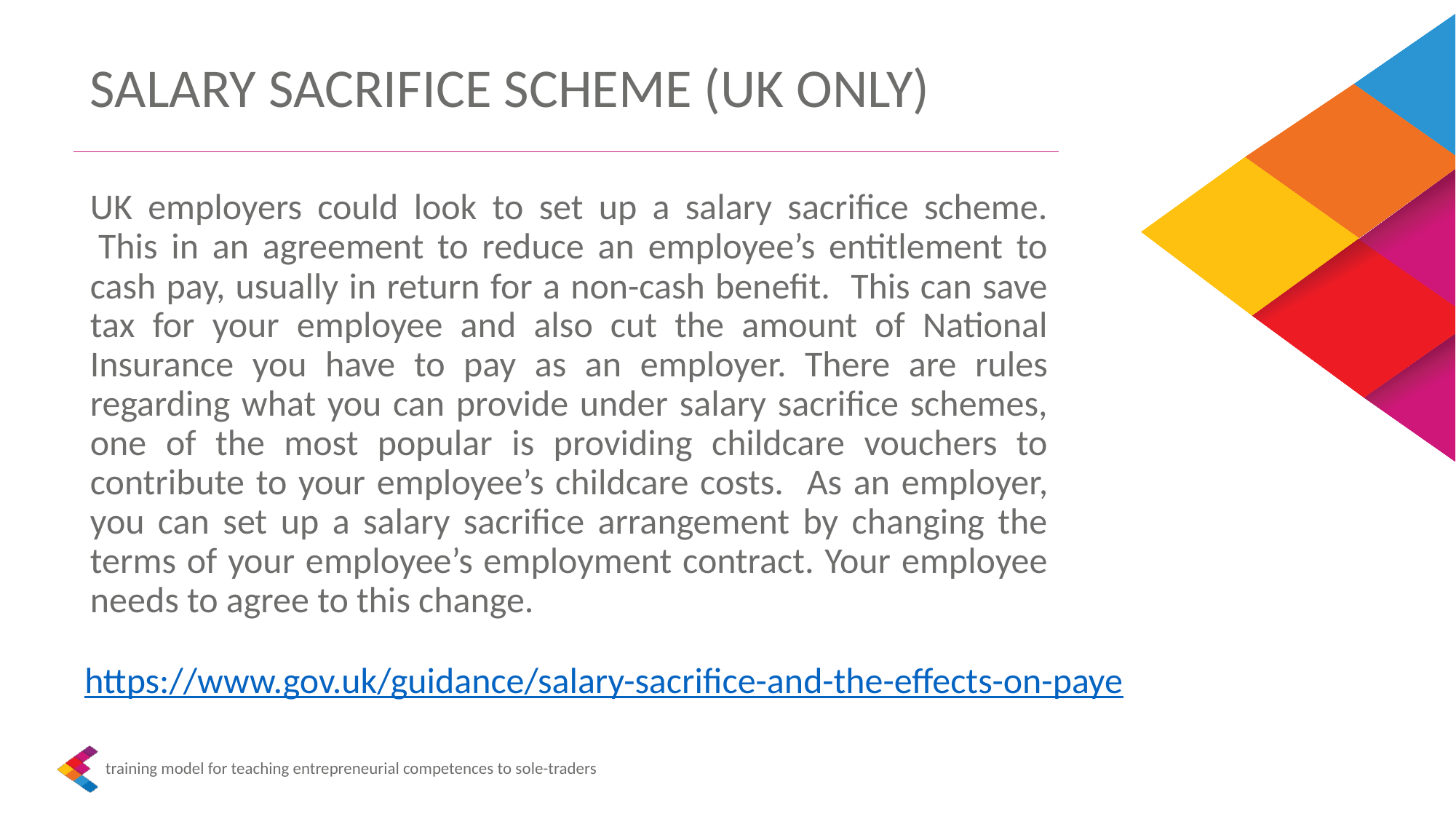

SALARY SACRIFICE SCHEME (UK ONLY)

UK employers could look to set up a salary sacrifice scheme.  This in an agreement to reduce an employee’s entitlement to cash pay, usually in return for a non-cash benefit.  This can save tax for your employee and also cut the amount of National Insurance you have to pay as an employer. There are rules regarding what you can provide under salary sacrifice schemes, one of the most popular is providing childcare vouchers to contribute to your employee’s childcare costs.  As an employer, you can set up a salary sacrifice arrangement by changing the terms of your employee’s employment contract. Your employee needs to agree to this change.

https://www.gov.uk/guidance/salary-sacrifice-and-the-effects-on-paye